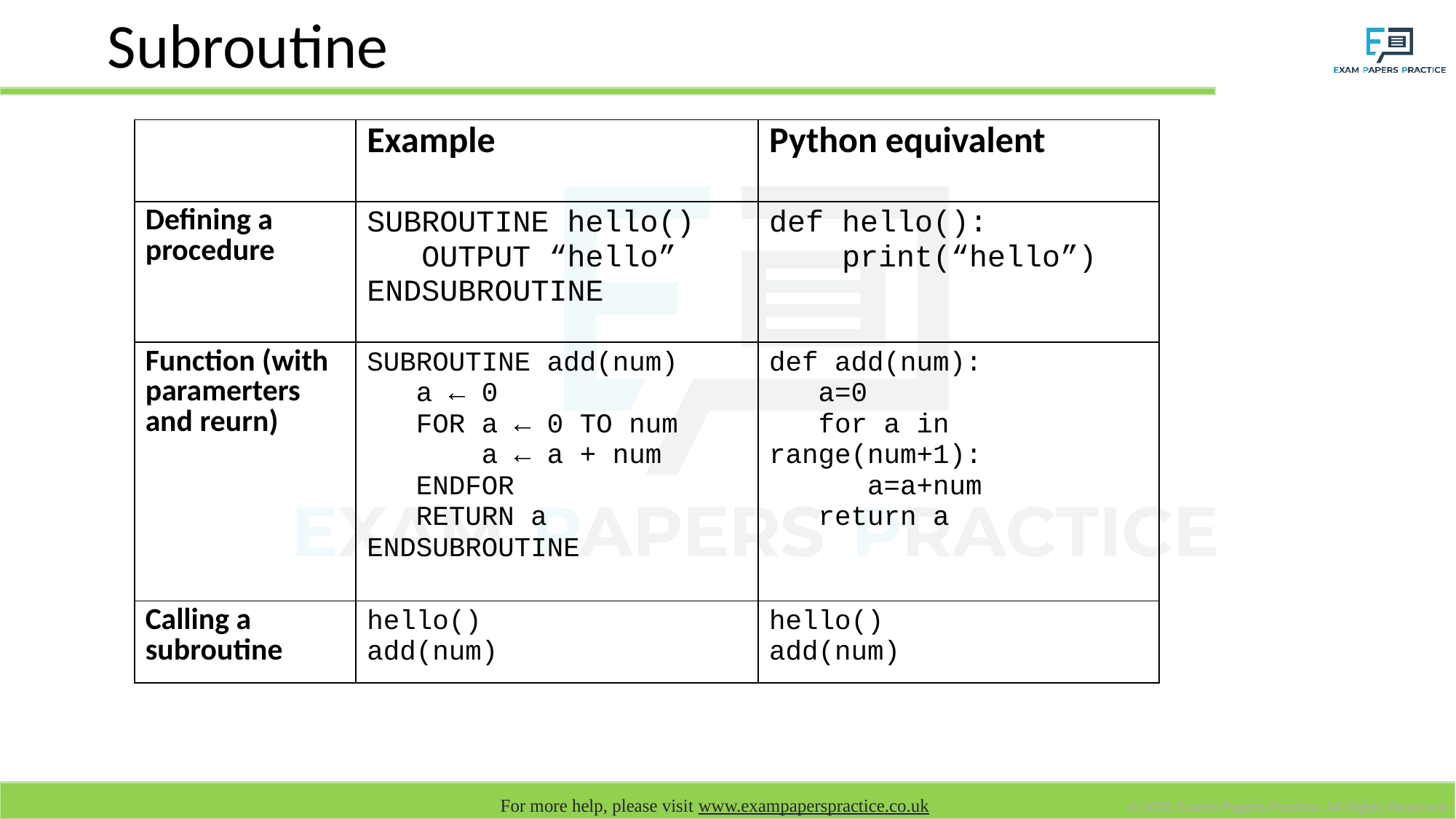

# Subroutine
|  | Example | Python equivalent |
| --- | --- | --- |
| Defining a procedure | SUBROUTINE hello() OUTPUT “hello” ENDSUBROUTINE | def hello(): print(“hello”) |
| Function (with paramerters and reurn) | SUBROUTINE add(num) a ← 0 FOR a ← 0 TO num a ← a + num ENDFOR RETURN a ENDSUBROUTINE | def add(num): a=0 for a in range(num+1): a=a+num return a |
| Calling a subroutine | hello() add(num) | hello() add(num) |